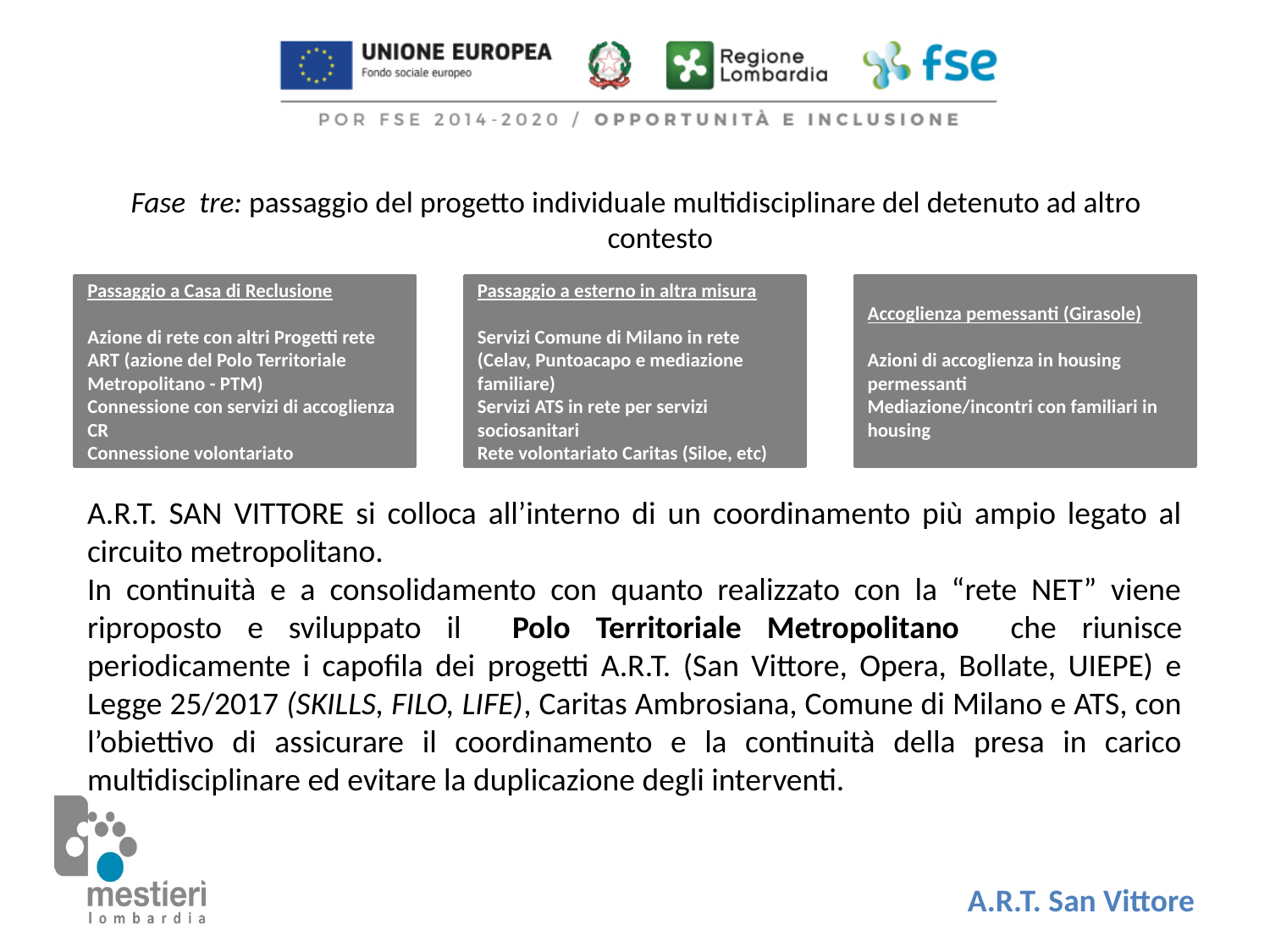

Fase  tre: passaggio del progetto individuale multidisciplinare del detenuto ad altro contesto

Passaggio a Casa di Reclusione

Azione di rete con altri Progetti rete ART (azione del Polo Territoriale Metropolitano - PTM)
Connessione con servizi di accoglienza CR
Connessione volontariato
Passaggio a esterno in altra misura

Servizi Comune di Milano in rete (Celav, Puntoacapo e mediazione familiare)
Servizi ATS in rete per servizi sociosanitari
Rete volontariato Caritas (Siloe, etc)
Accoglienza pemessanti (Girasole)

Azioni di accoglienza in housing permessanti
Mediazione/incontri con familiari in housing
A.R.T. SAN VITTORE si colloca all’interno di un coordinamento più ampio legato al circuito metropolitano.
In continuità e a consolidamento con quanto realizzato con la “rete NET” viene riproposto e sviluppato il  Polo Territoriale Metropolitano  che riunisce periodicamente i capofila dei progetti A.R.T. (San Vittore, Opera, Bollate, UIEPE) e Legge 25/2017 (SKILLS, FILO, LIFE), Caritas Ambrosiana, Comune di Milano e ATS, con l’obiettivo di assicurare il coordinamento e la continuità della presa in carico multidisciplinare ed evitare la duplicazione degli interventi.